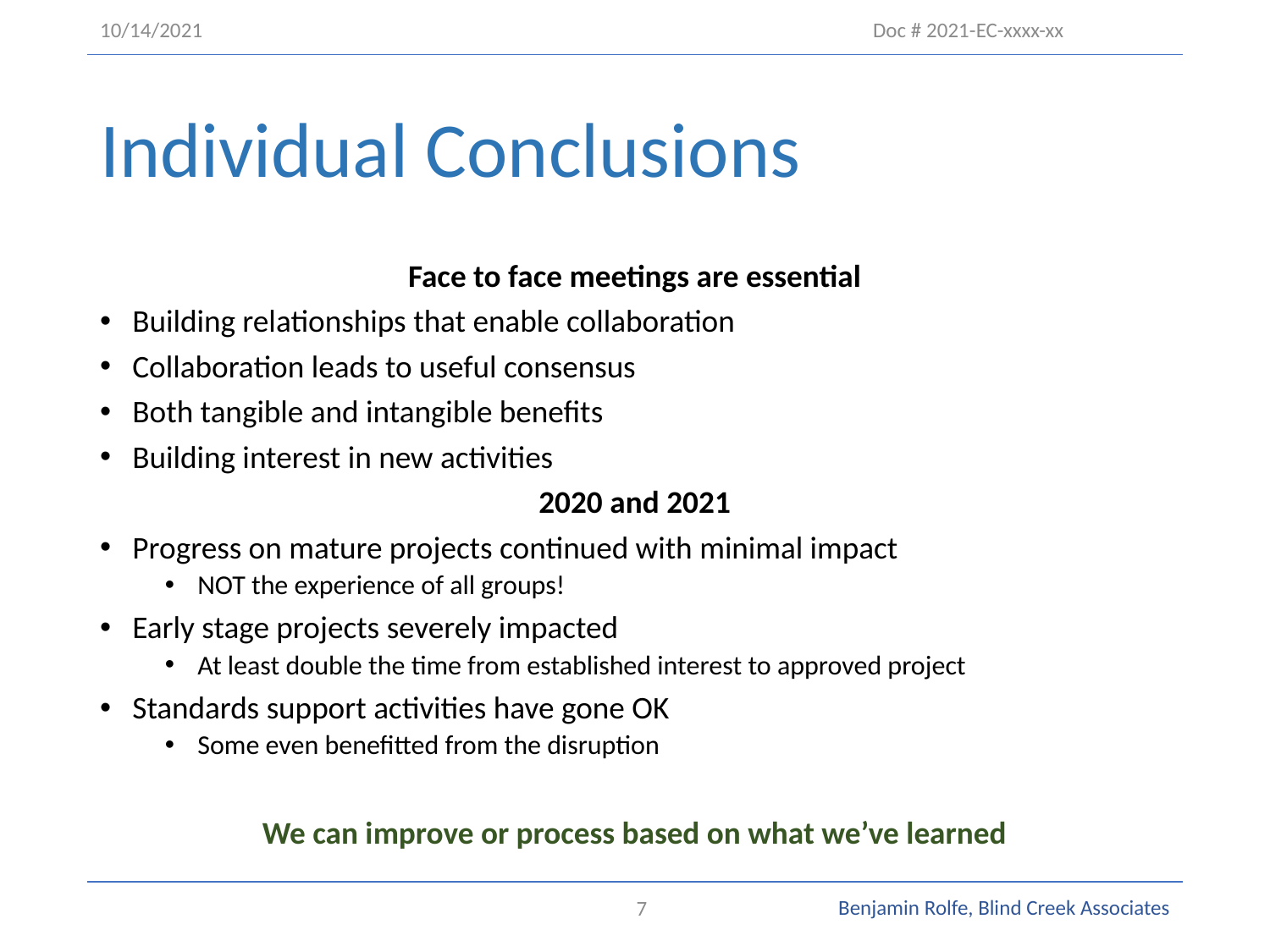

10/14/2021
Doc # 2021-EC-xxxx-xx
# Individual Conclusions
Face to face meetings are essential
Building relationships that enable collaboration
Collaboration leads to useful consensus
Both tangible and intangible benefits
Building interest in new activities
2020 and 2021
Progress on mature projects continued with minimal impact
NOT the experience of all groups!
Early stage projects severely impacted
At least double the time from established interest to approved project
Standards support activities have gone OK
Some even benefitted from the disruption

We can improve or process based on what we’ve learned
7